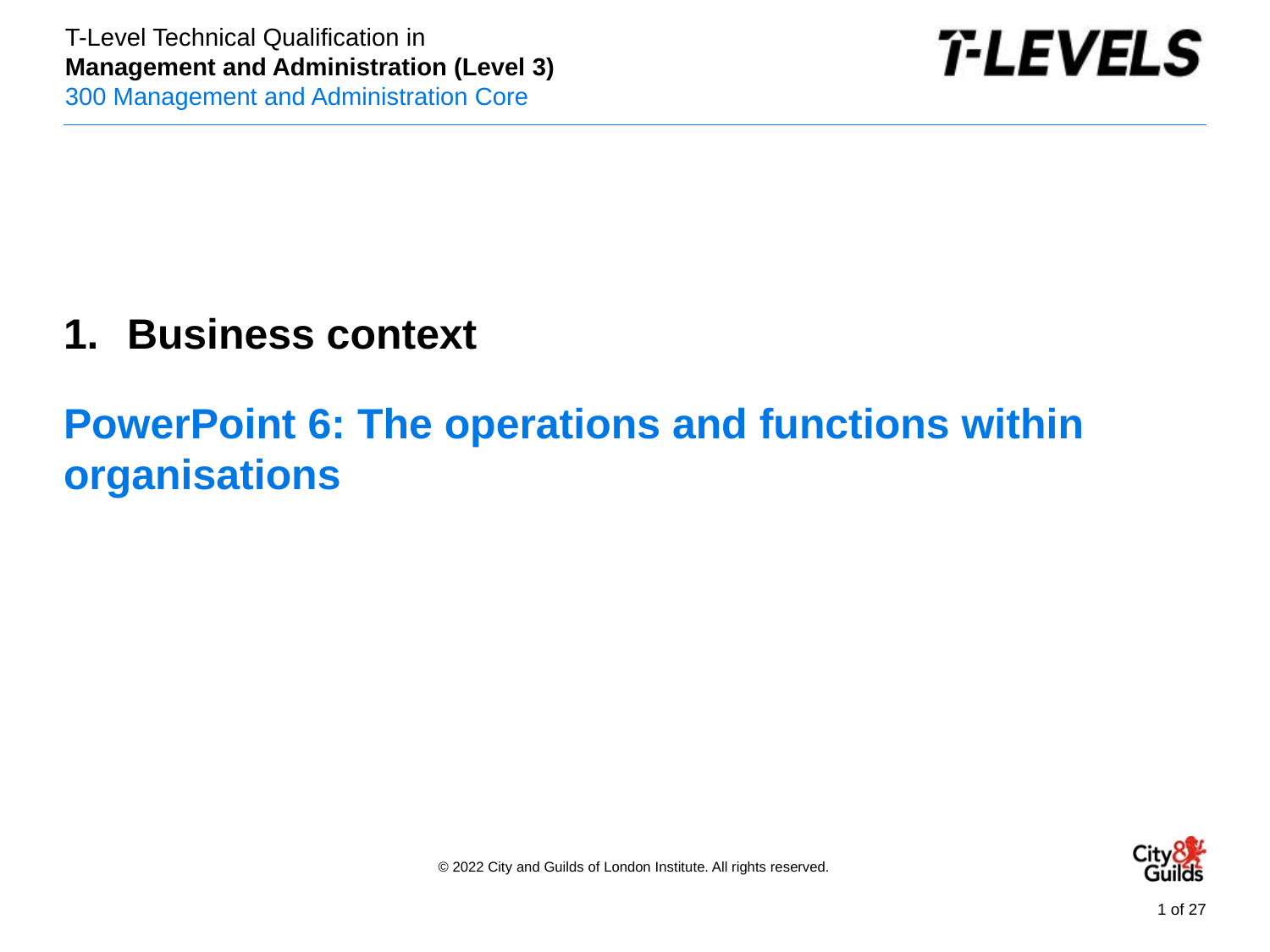

PowerPoint presentation
Business context
# PowerPoint 6: The operations and functions within organisations